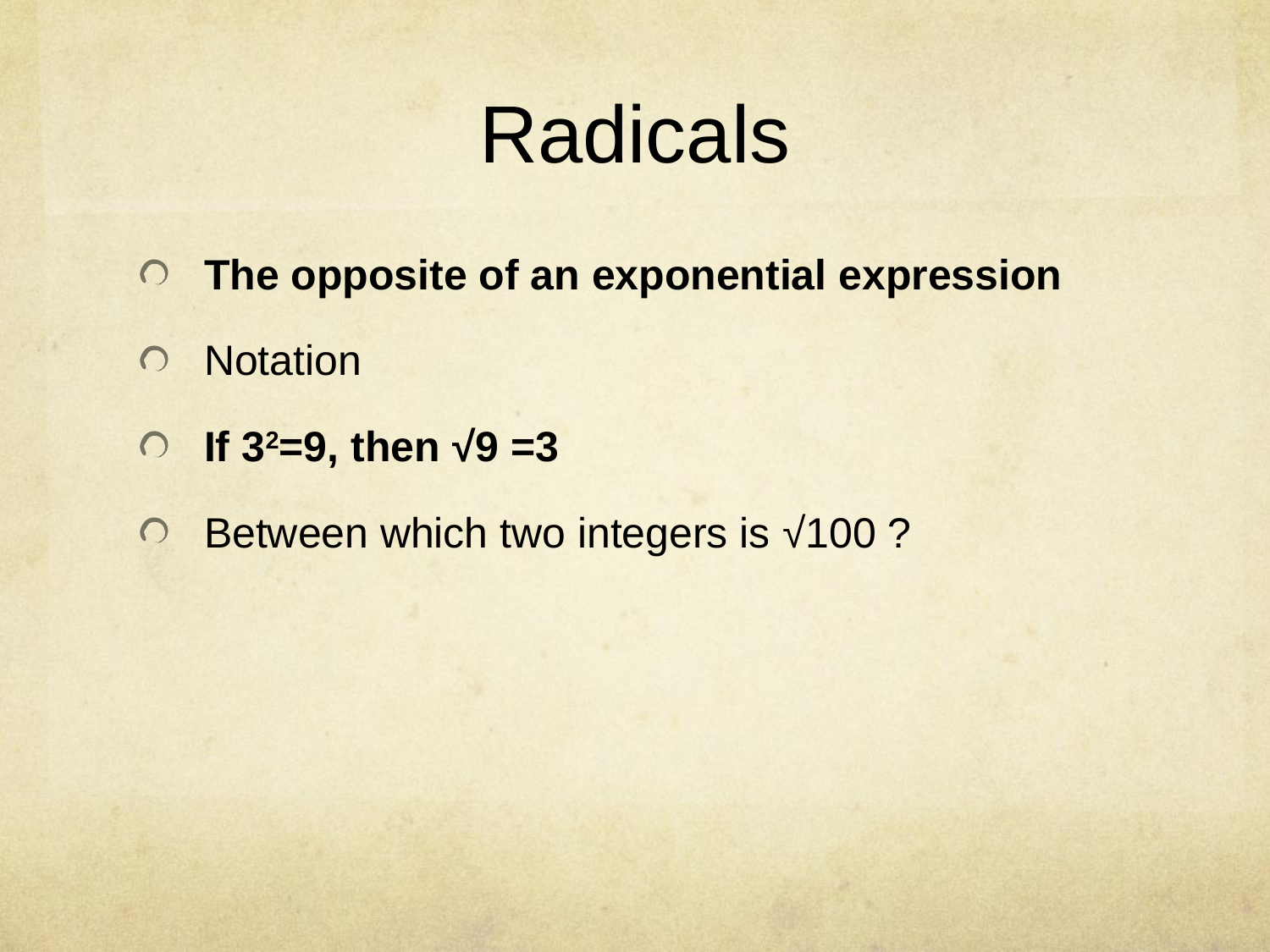

# Radicals
The opposite of an exponential expression
Notation
If 32=9, then √9 =3
Between which two integers is √100 ?